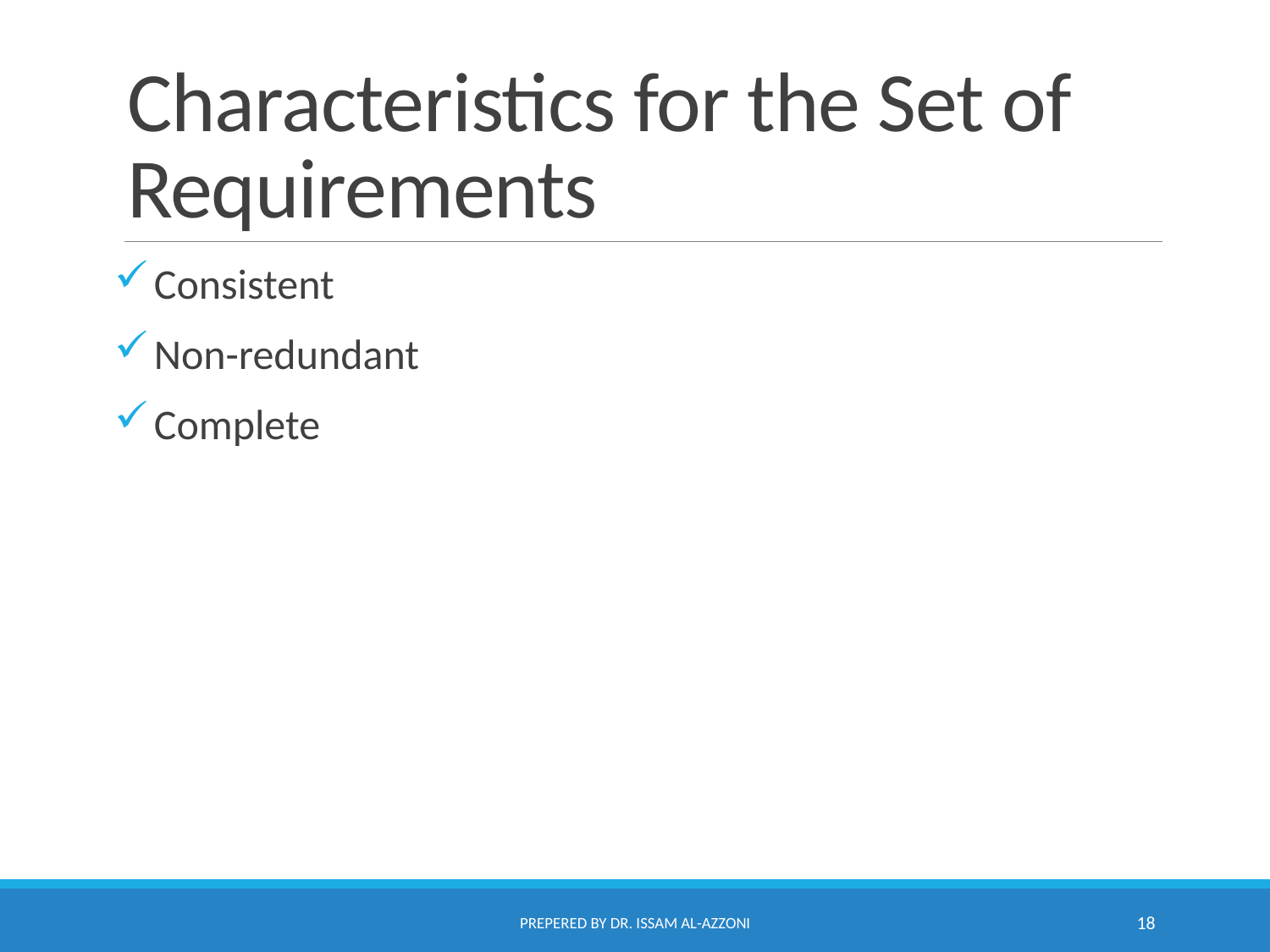

# Characteristics for the Set of Requirements
Consistent
Non-redundant
Complete
Prepered by Dr. Issam Al-Azzoni
18